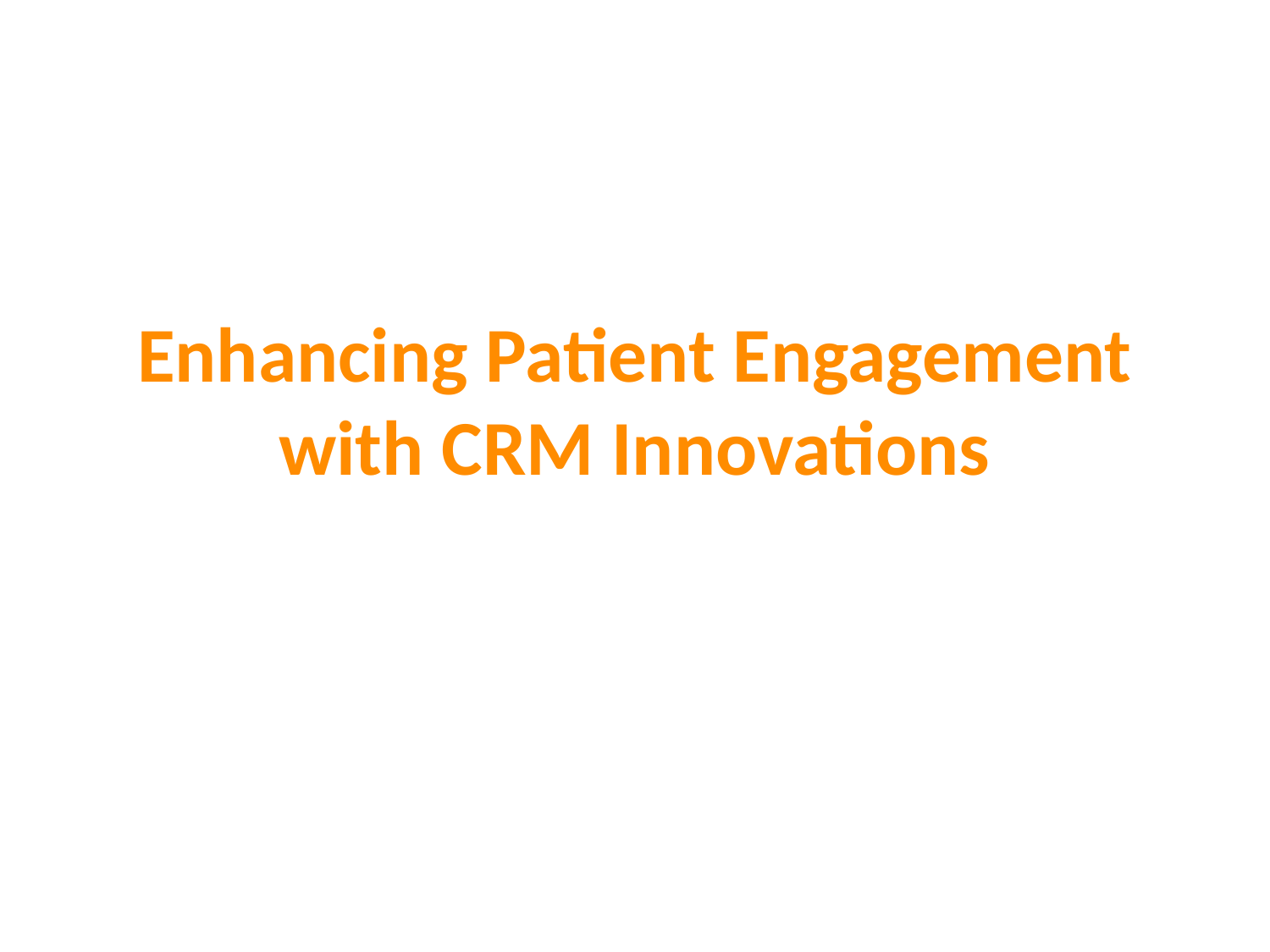

# Enhancing Patient Engagement with CRM Innovations